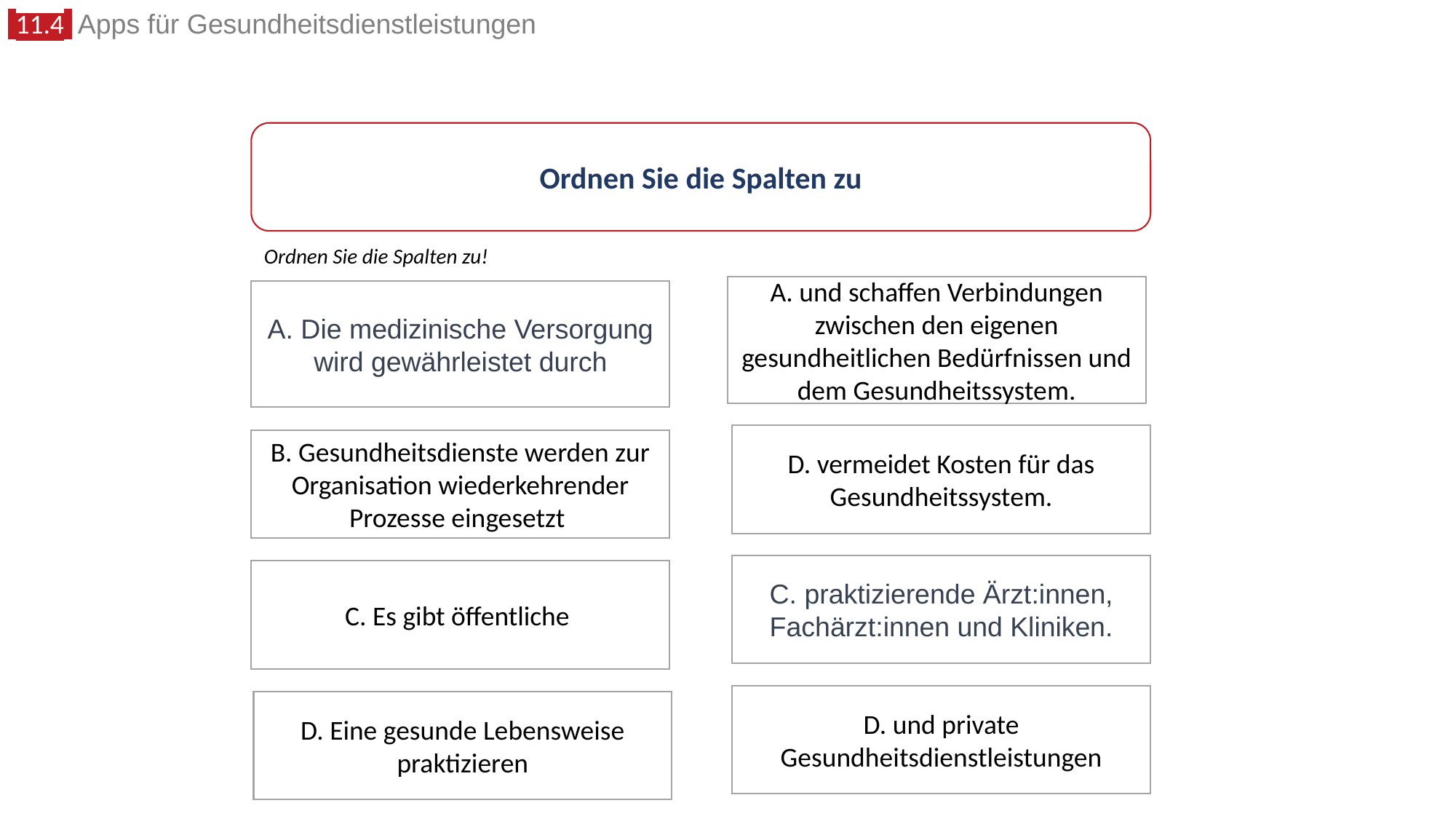

Ordnen Sie die Spalten zu
Ordnen Sie die Spalten zu!
A. und schaffen Verbindungen zwischen den eigenen gesundheitlichen Bedürfnissen und dem Gesundheitssystem.
A. Die medizinische Versorgung wird gewährleistet durch
D. vermeidet Kosten für das Gesundheitssystem.
B. Gesundheitsdienste werden zur Organisation wiederkehrender Prozesse eingesetzt
C. praktizierende Ärzt:innen, Fachärzt:innen und Kliniken.
C. Es gibt öffentliche
D. und private Gesundheitsdienstleistungen
D. Eine gesunde Lebensweise praktizieren